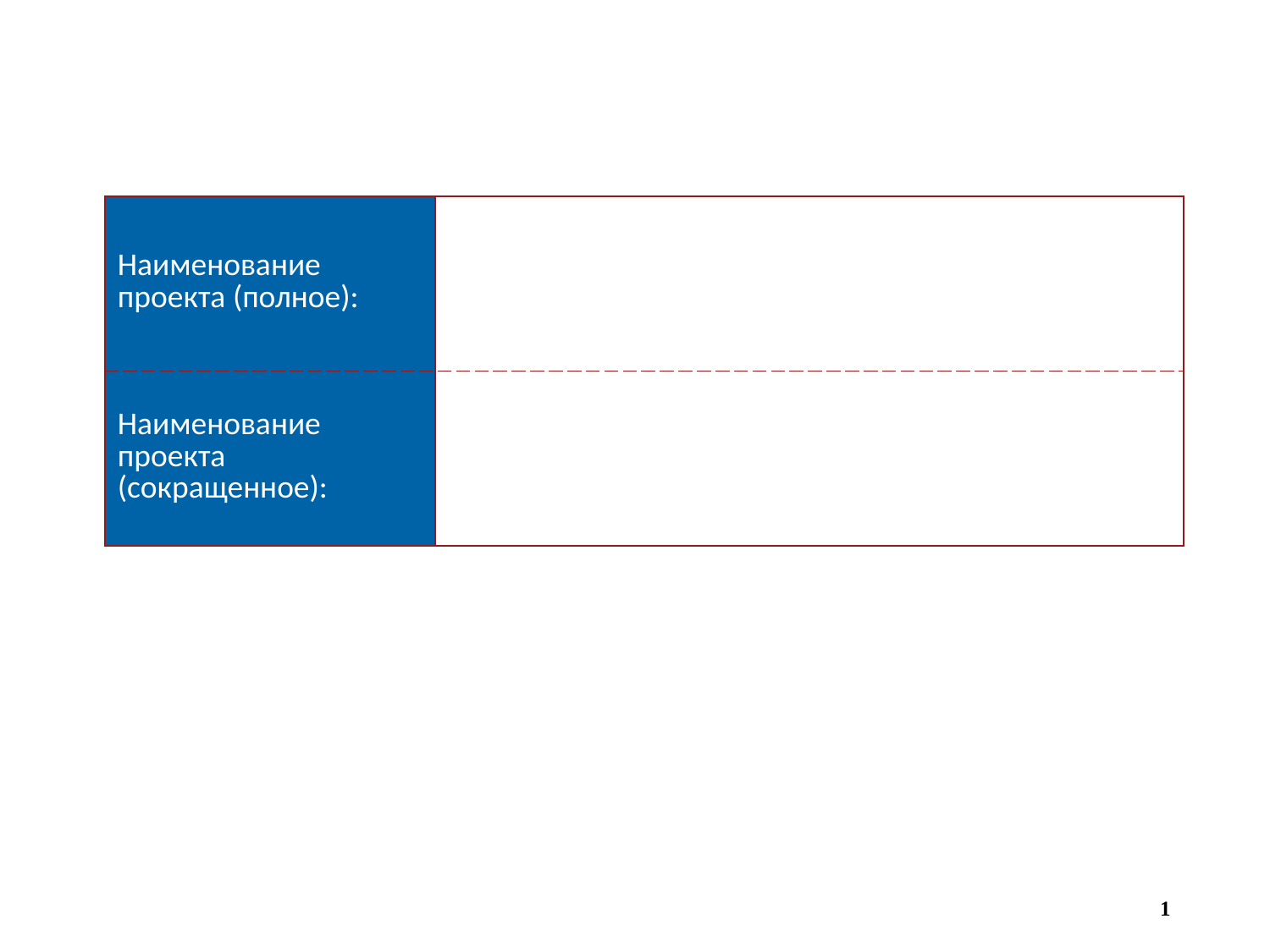

| Наименование проекта (полное): |  |
| --- | --- |
| Наименование проекта (сокращенное): |  |

1